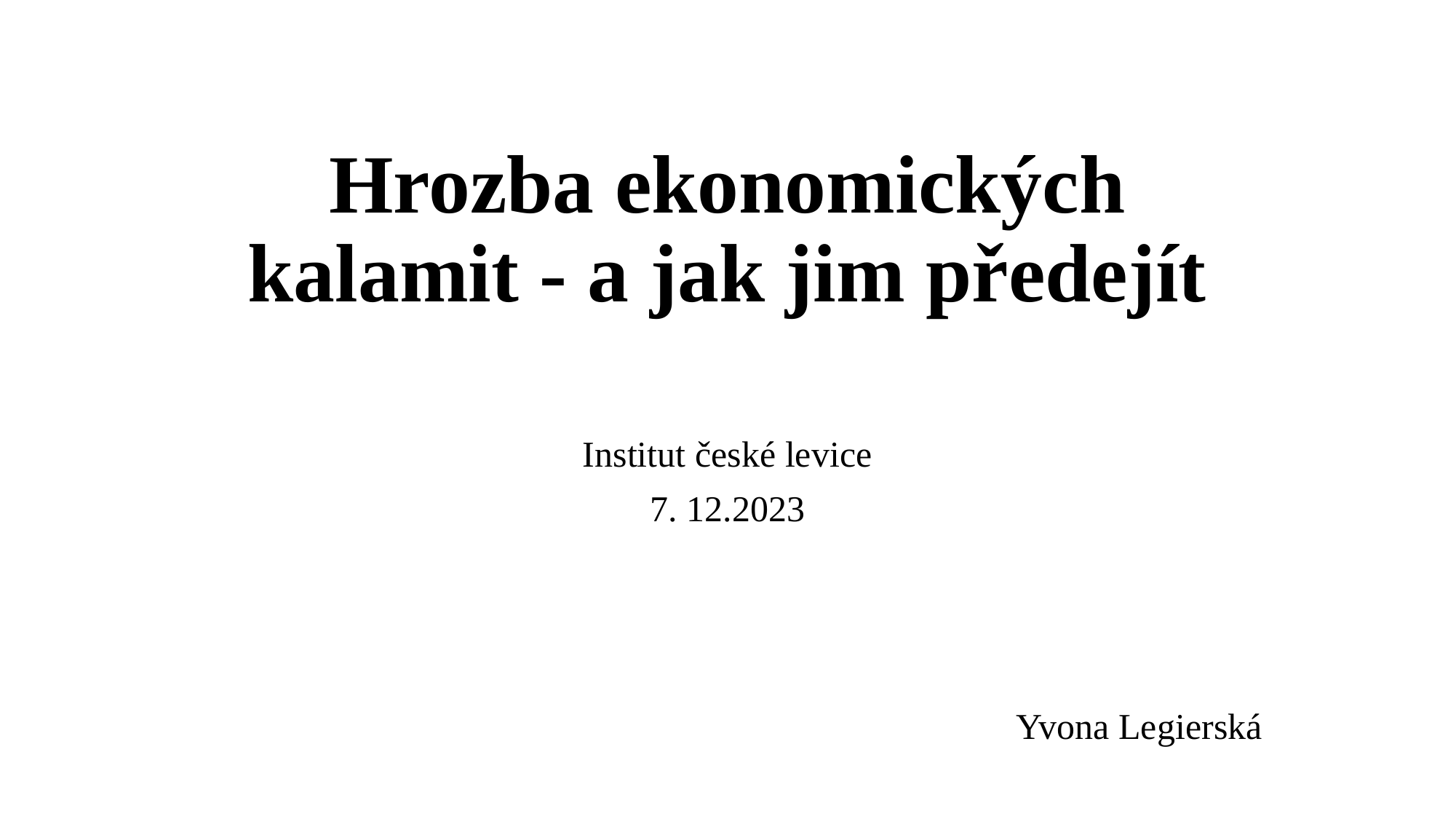

# Hrozba ekonomických kalamit - a jak jim předejít
Institut české levice
7. 12.2023

Yvona Legierská